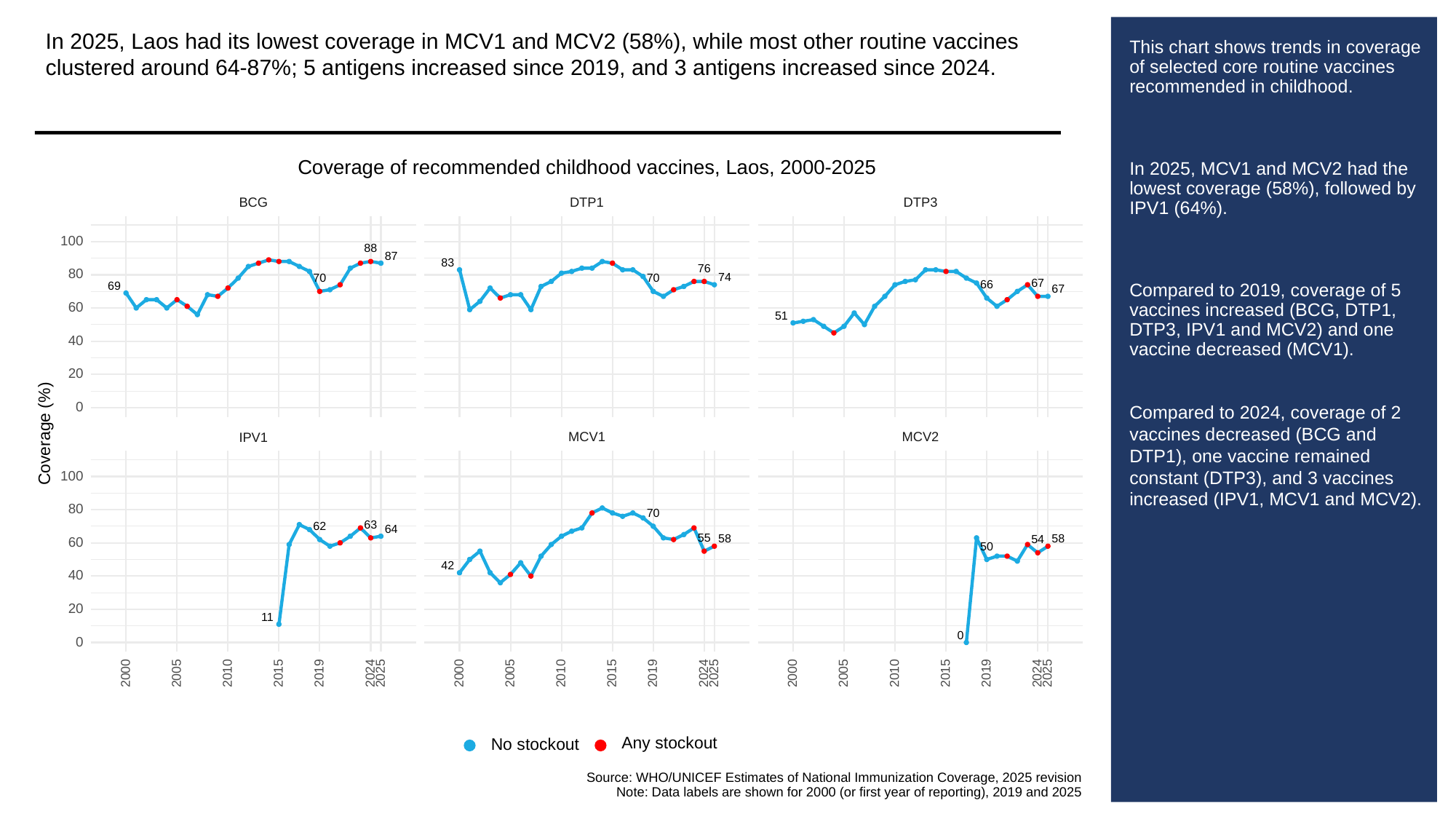

In 2025, Laos had its lowest coverage in MCV1 and MCV2 (58%), while most other routine vaccines clustered around 64-87%; 5 antigens increased since 2019, and 3 antigens increased since 2024.
# This chart shows trends in coverage of selected core routine vaccines recommended in childhood.

In 2025, MCV1 and MCV2 had the lowest coverage (58%), followed by IPV1 (64%).

Compared to 2019, coverage of 5 vaccines increased (BCG, DTP1, DTP3, IPV1 and MCV2) and one vaccine decreased (MCV1).

Compared to 2024, coverage of 2 vaccines decreased (BCG and DTP1), one vaccine remained constant (DTP3), and 3 vaccines increased (IPV1, MCV1 and MCV2).

Coverage of recommended childhood vaccines, Laos, 2000-2025
BCG
DTP3
DTP1

100

88
87

83

76

80

74

70
70

67

66
69

67

60

51

40

20

0

Coverage (%)
MCV1
MCV2
IPV1

100

80

70

63

62

64

55
58
58

54

60

50

42

40

20

11

0
0

2000
2005
2010
2015
2019
2024
2025
2000
2005
2010
2015
2019
2024
2025
2000
2005
2010
2015
2019
2024
2025
Any stockout
No stockout

Source: WHO/UNICEF Estimates of National Immunization Coverage, 2025 revision
Note: Data labels are shown for 2000 (or first year of reporting), 2019 and 2025